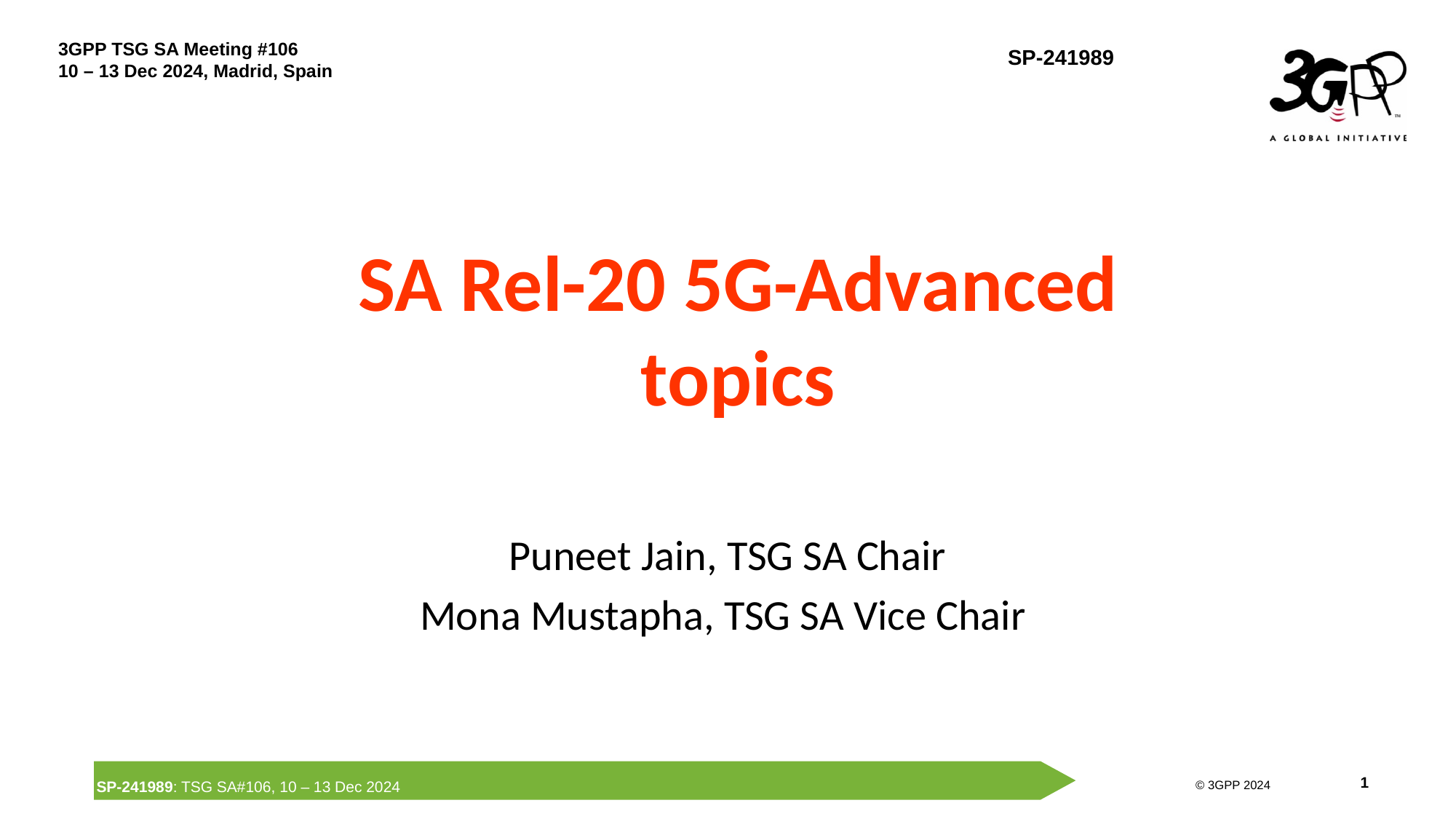

SA Rel-20 5G-Advanced topics
Puneet Jain, TSG SA Chair
Mona Mustapha, TSG SA Vice Chair